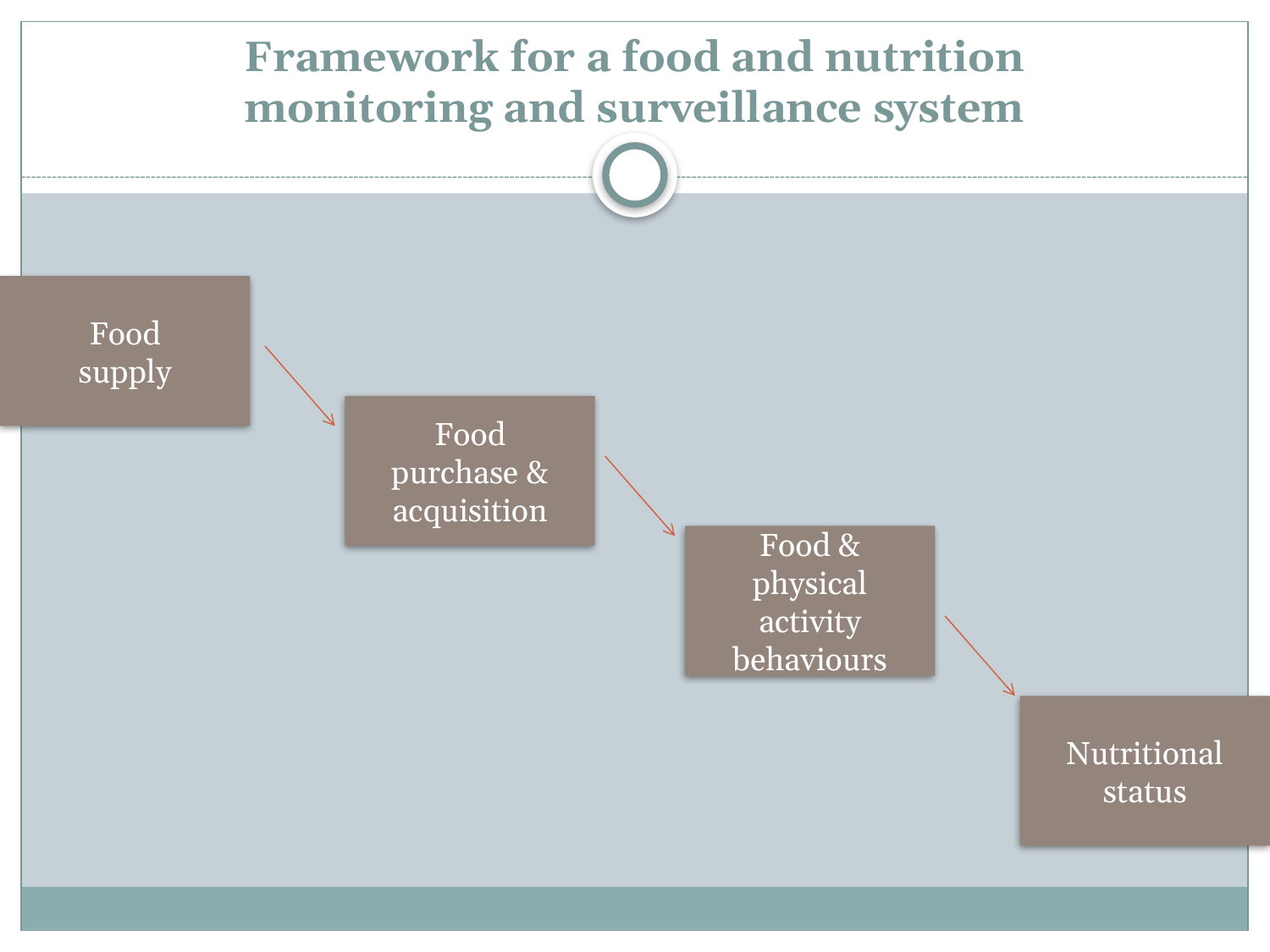

# Framework for a food and nutrition monitoring and surveillance system

Food
supply
Food
purchase &
acquisition
Food &
physical
activity
behaviours
Nutritional
status